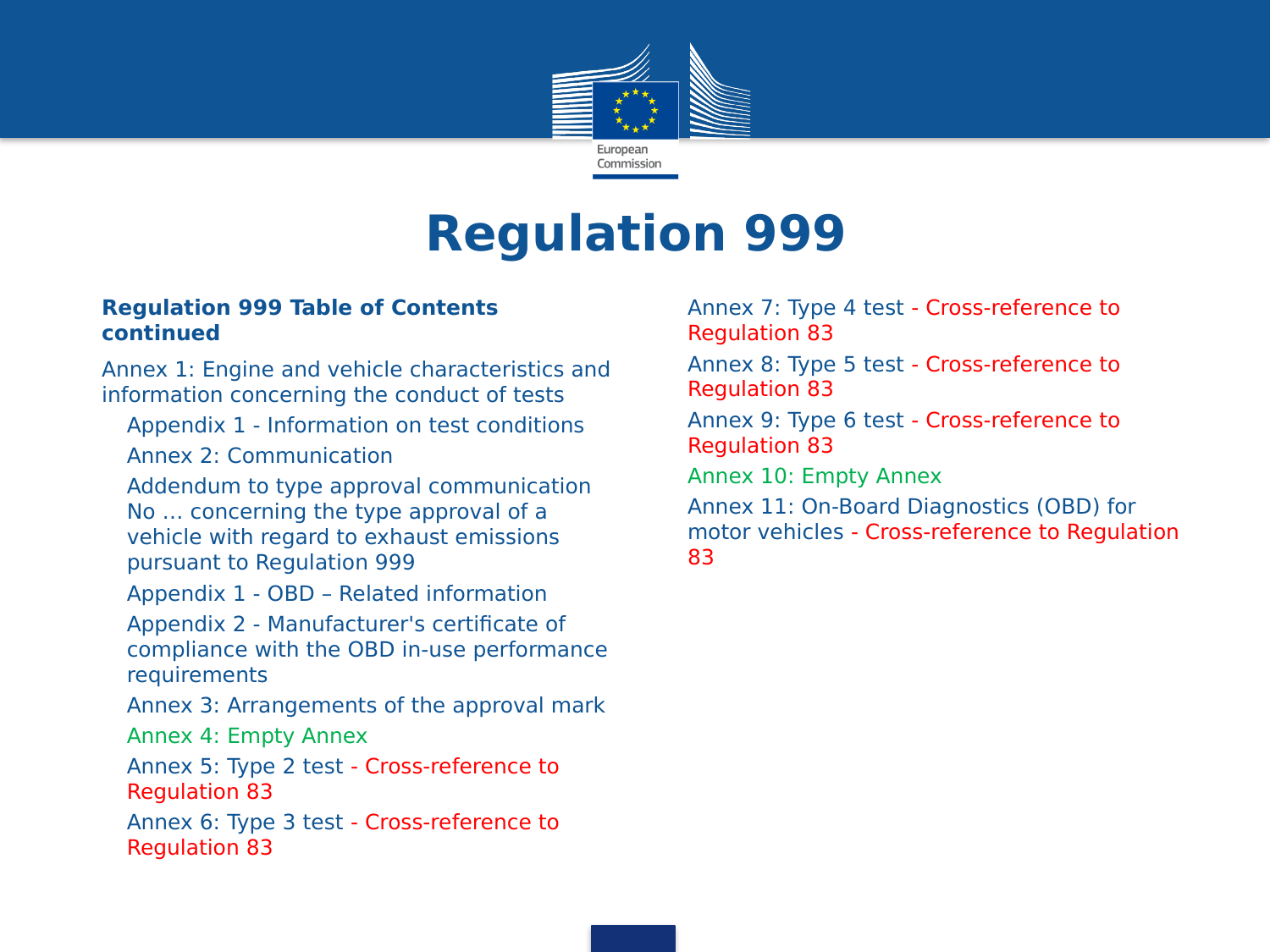

# Regulation 999
Regulation 999 Table of Contents continued
Annex 1: Engine and vehicle characteristics and information concerning the conduct of tests
Appendix 1 - Information on test conditions
Annex 2: Communication
Addendum to type approval communication No … concerning the type approval of a vehicle with regard to exhaust emissions pursuant to Regulation 999
Appendix 1 - OBD – Related information
Appendix 2 - Manufacturer's certificate of compliance with the OBD in-use performance requirements
Annex 3: Arrangements of the approval mark
Annex 4: Empty Annex
Annex 5: Type 2 test - Cross-reference to Regulation 83
Annex 6: Type 3 test - Cross-reference to Regulation 83
Annex 7: Type 4 test - Cross-reference to Regulation 83
Annex 8: Type 5 test - Cross-reference to Regulation 83
Annex 9: Type 6 test - Cross-reference to Regulation 83
Annex 10: Empty Annex
Annex 11: On-Board Diagnostics (OBD) for motor vehicles - Cross-reference to Regulation 83